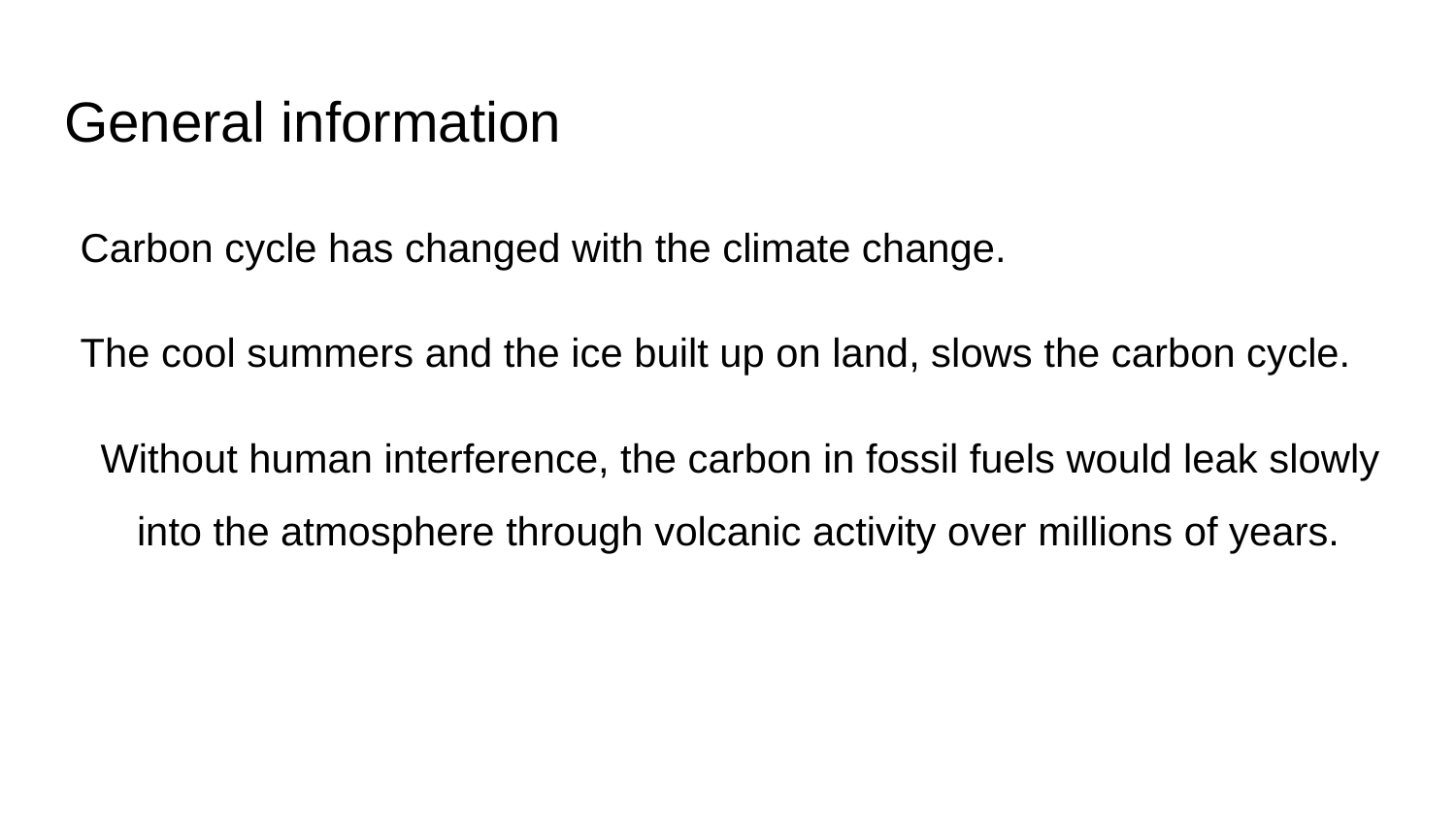

# General information
Carbon cycle has changed with the climate change.
The cool summers and the ice built up on land, slows the carbon cycle.
Without human interference, the carbon in fossil fuels would leak slowly into the atmosphere through volcanic activity over millions of years.